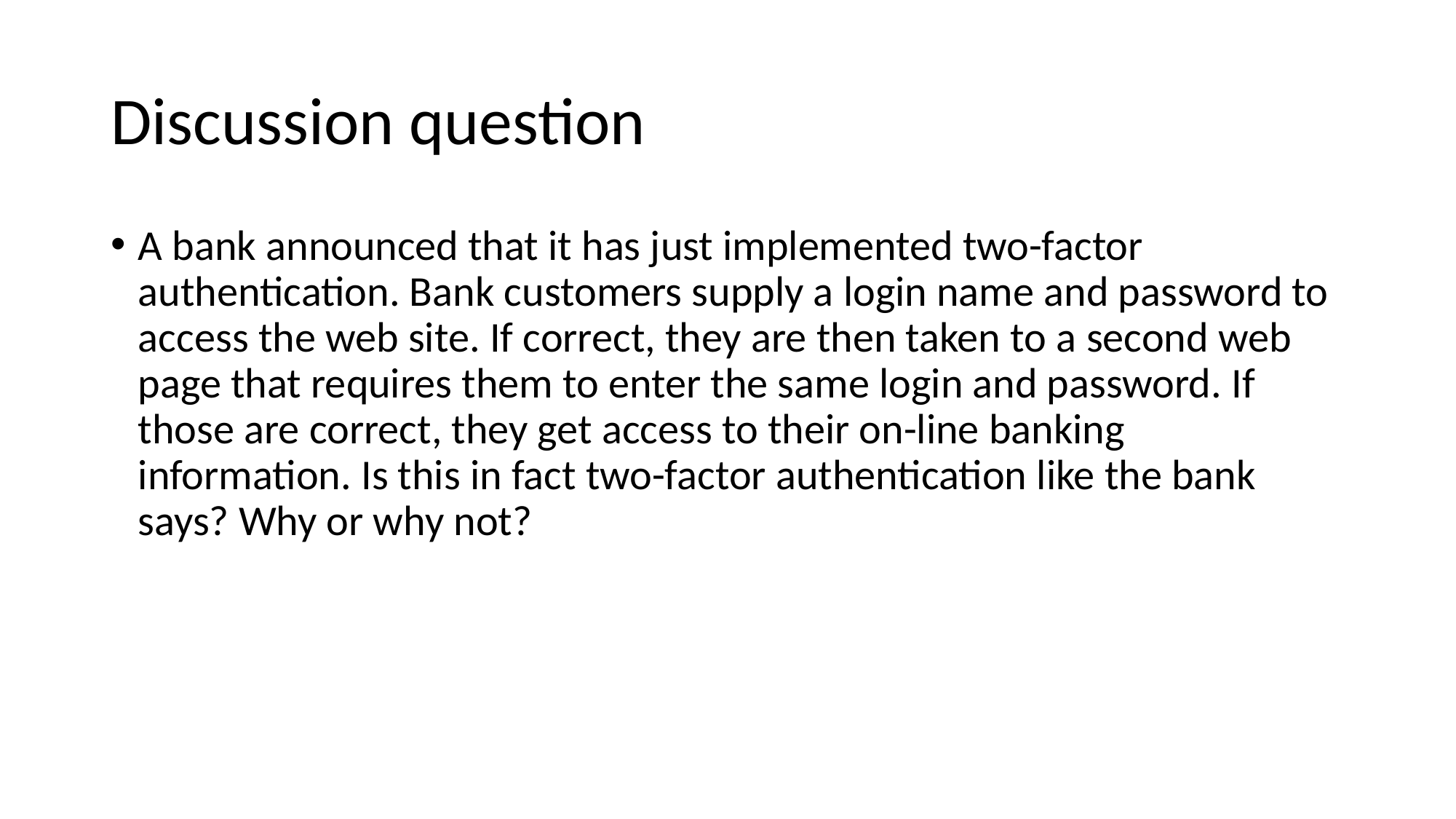

# Discussion question
A bank announced that it has just implemented two-factor authentication. Bank customers supply a login name and password to access the web site. If correct, they are then taken to a second web page that requires them to enter the same login and password. If those are correct, they get access to their on-line banking information. Is this in fact two-factor authentication like the bank says? Why or why not?